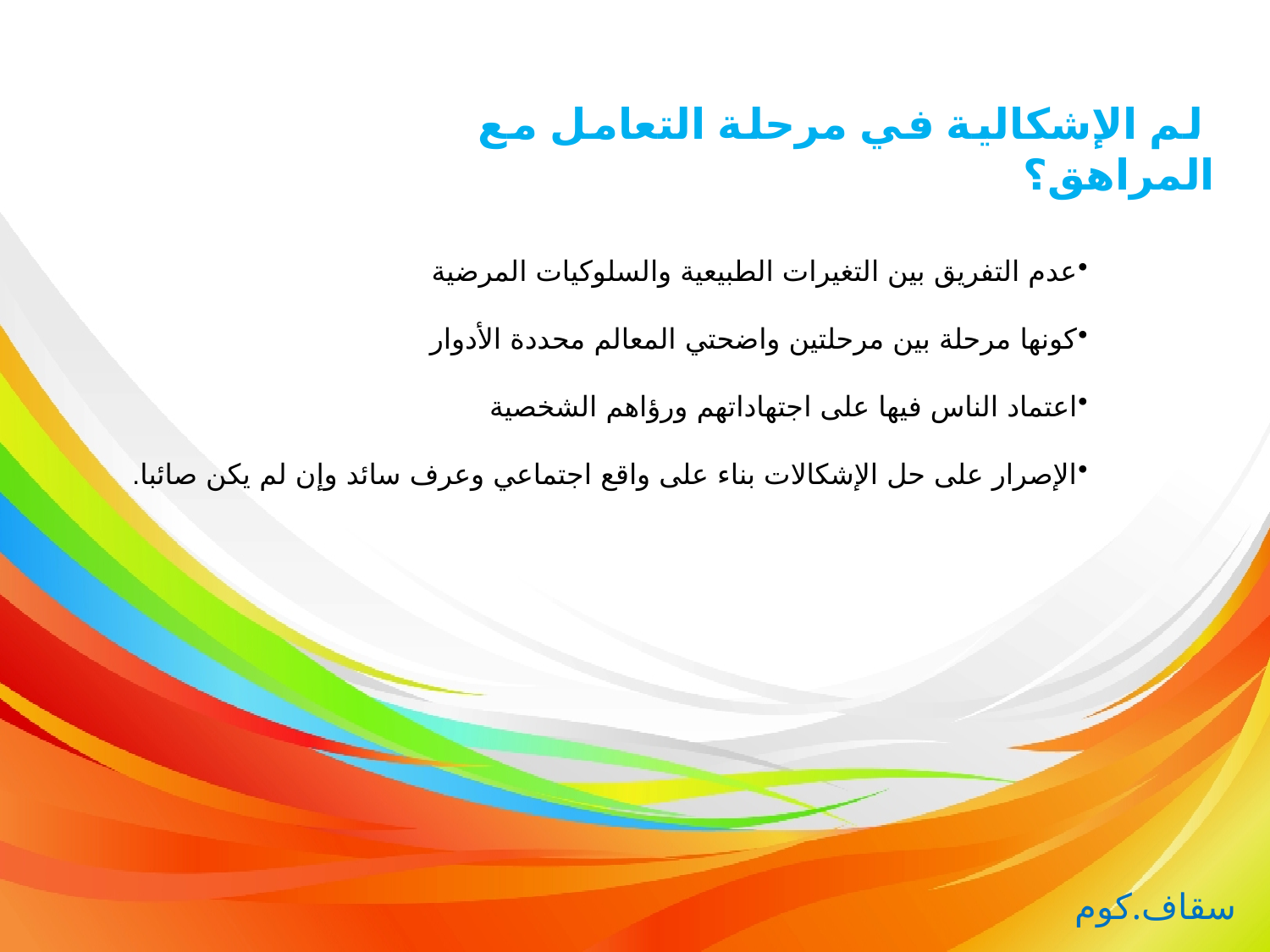

لم الإشكالية في مرحلة التعامل مع المراهق؟
عدم التفريق بين التغيرات الطبيعية والسلوكيات المرضية
كونها مرحلة بين مرحلتين واضحتي المعالم محددة الأدوار
اعتماد الناس فيها على اجتهاداتهم ورؤاهم الشخصية
الإصرار على حل الإشكالات بناء على واقع اجتماعي وعرف سائد وإن لم يكن صائبا.